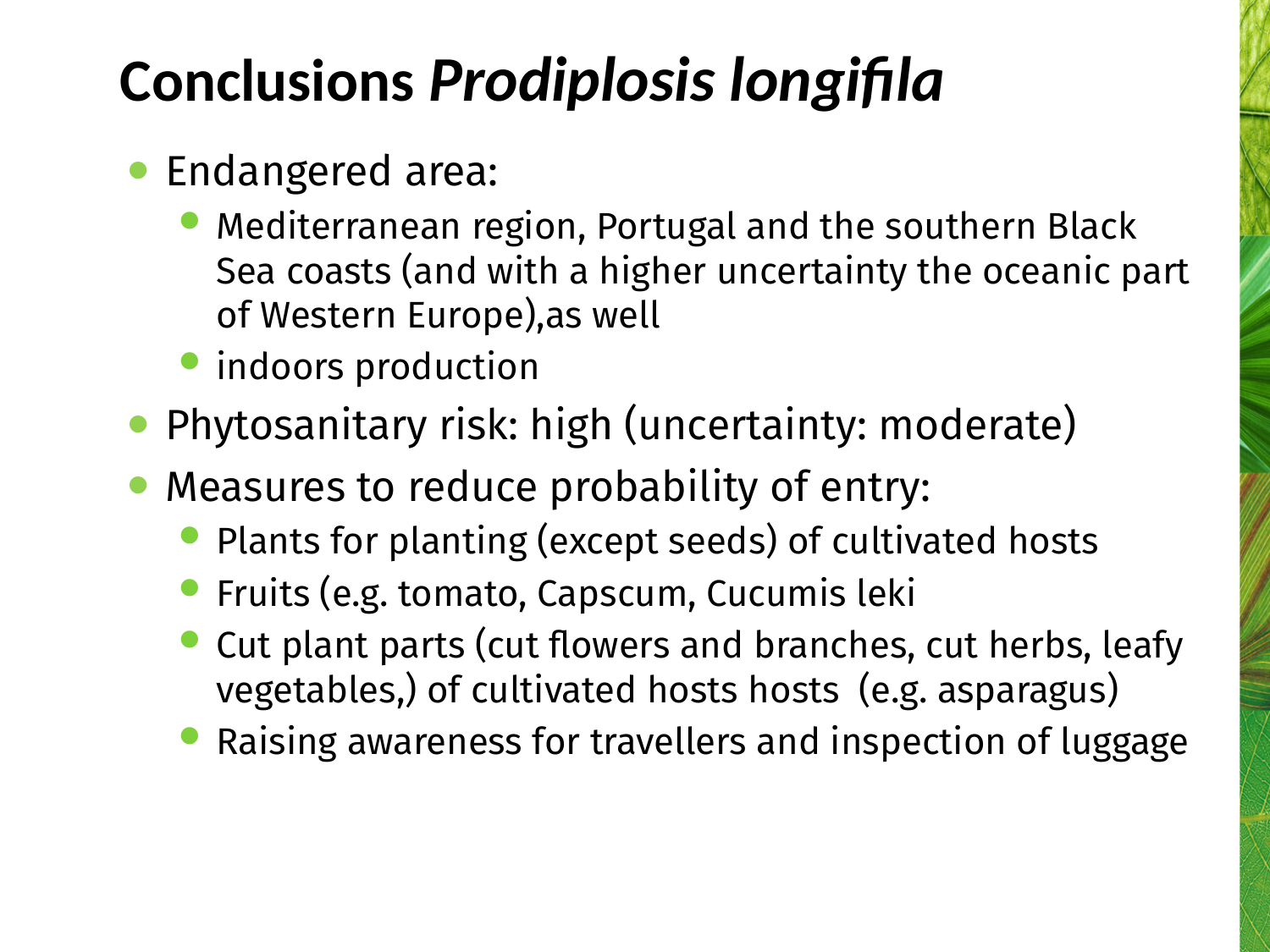

# Conclusions Prodiplosis longifila
Endangered area:
Mediterranean region, Portugal and the southern Black Sea coasts (and with a higher uncertainty the oceanic part of Western Europe),as well
indoors production
Phytosanitary risk: high (uncertainty: moderate)
Measures to reduce probability of entry:
Plants for planting (except seeds) of cultivated hosts
Fruits (e.g. tomato, Capscum, Cucumis leki
Cut plant parts (cut flowers and branches, cut herbs, leafy vegetables,) of cultivated hosts hosts  (e.g. asparagus)
Raising awareness for travellers and inspection of luggage